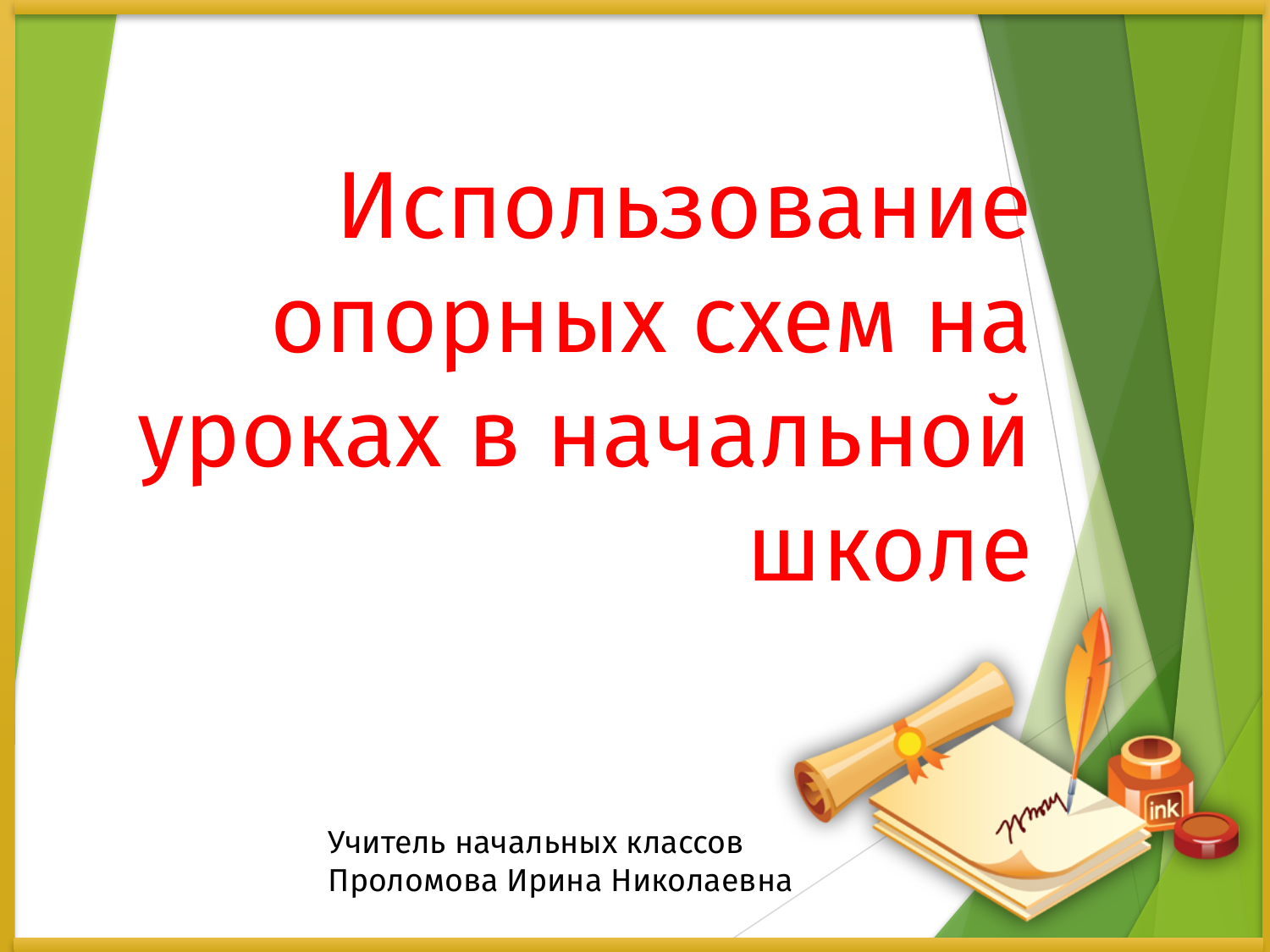

# Использование опорных схем на уроках в начальной школе
Учитель начальных классов
Проломова Ирина Николаевна